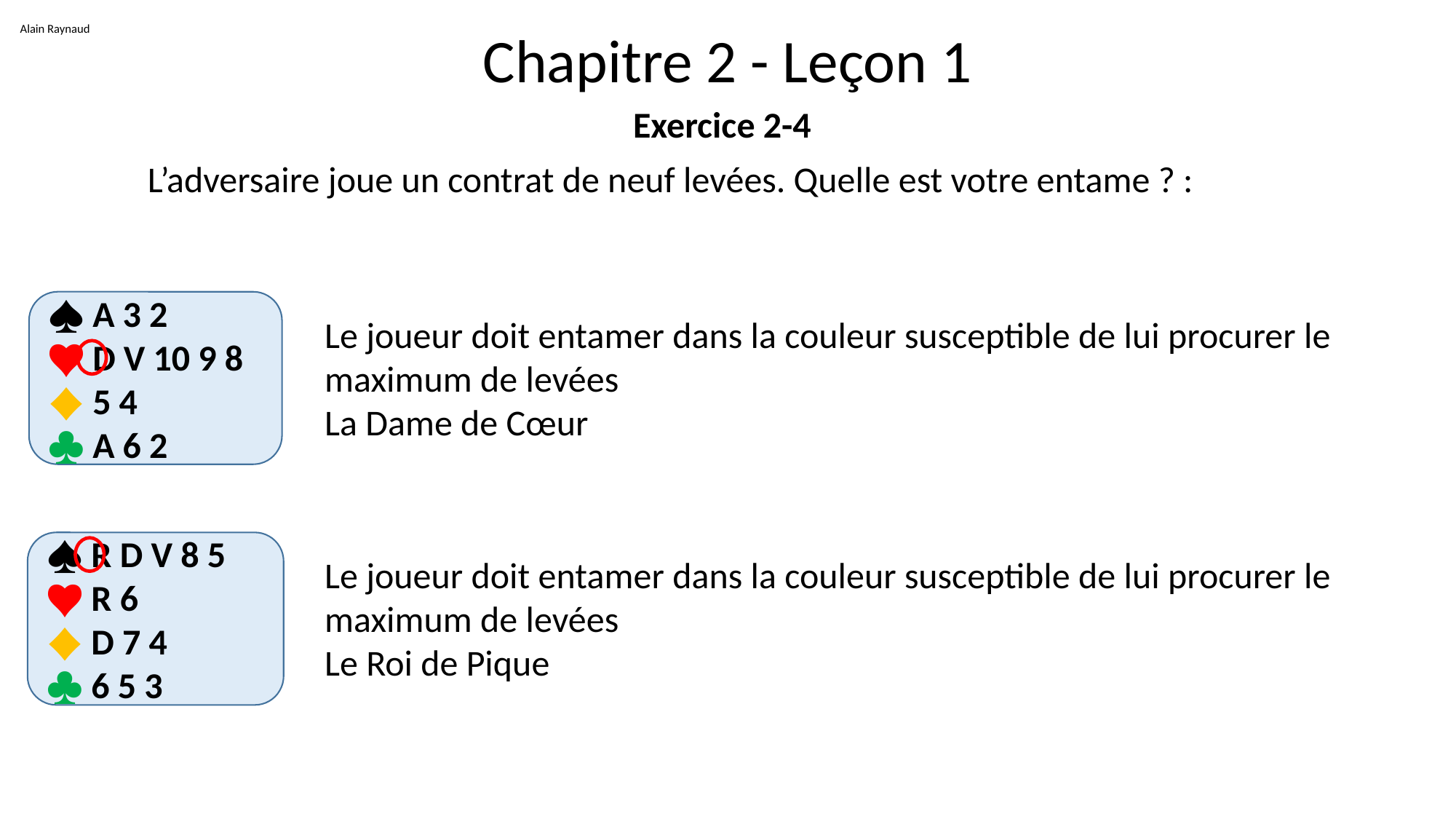

Alain Raynaud
# Chapitre 2 - Leçon 1
Exercice 2-4
	L’adversaire joue un contrat de neuf levées. Quelle est votre entame ? :
♠ A 3 2
♥ D V 10 9 8
♦ 5 4
♣ A 6 2
Le joueur doit entamer dans la couleur susceptible de lui procurer le maximum de levées
La Dame de Cœur

♠ R D V 8 5
♥ R 6
♦ D 7 4
♣ 6 5 3

Le joueur doit entamer dans la couleur susceptible de lui procurer le maximum de levées
Le Roi de Pique